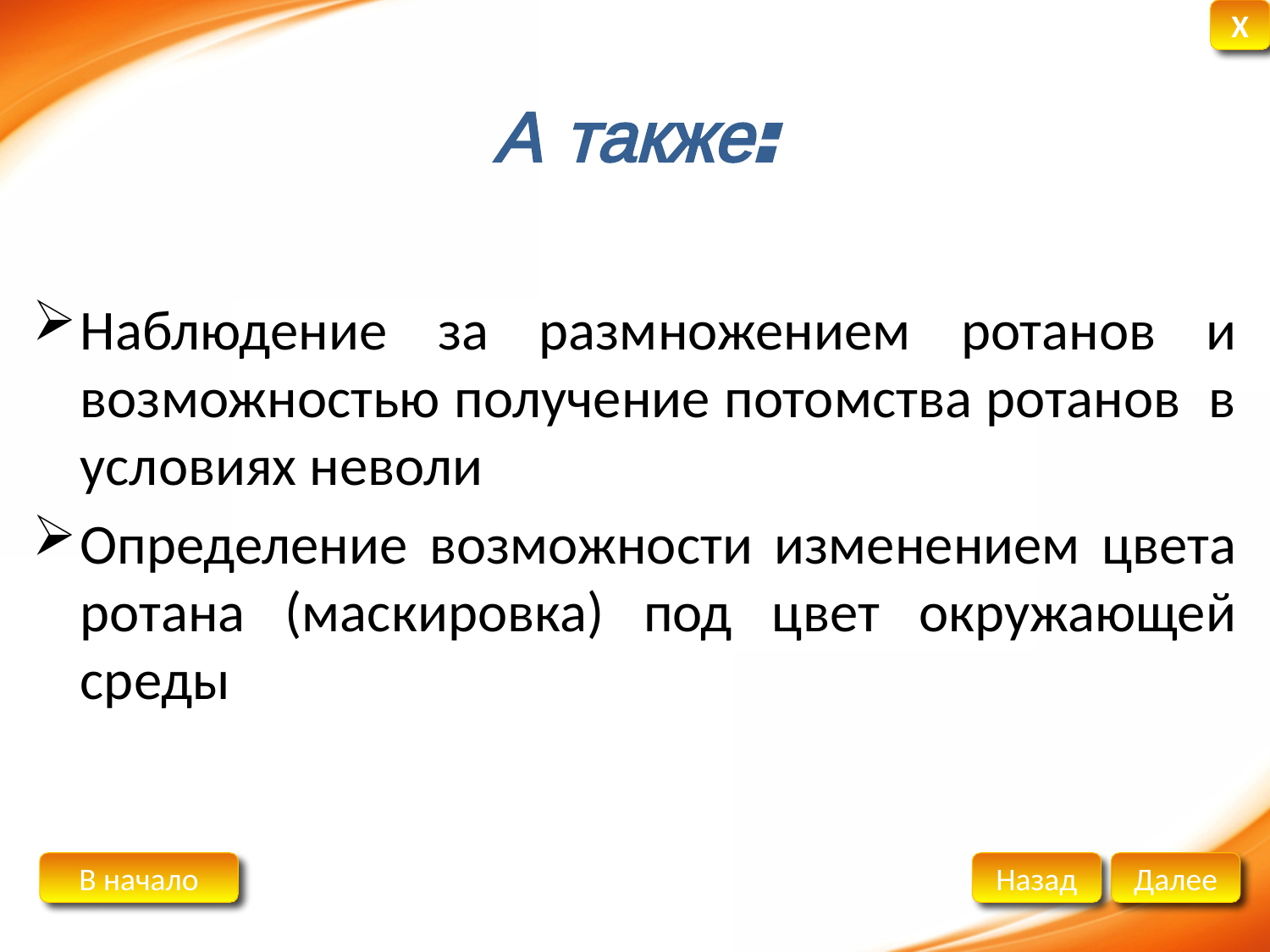

# А также:

Наблюдение за размножением ротанов и возможностью получение потомства ротанов  в условиях неволи
Определение возможности изменением цвета ротана (маскировка) под цвет окружающей среды